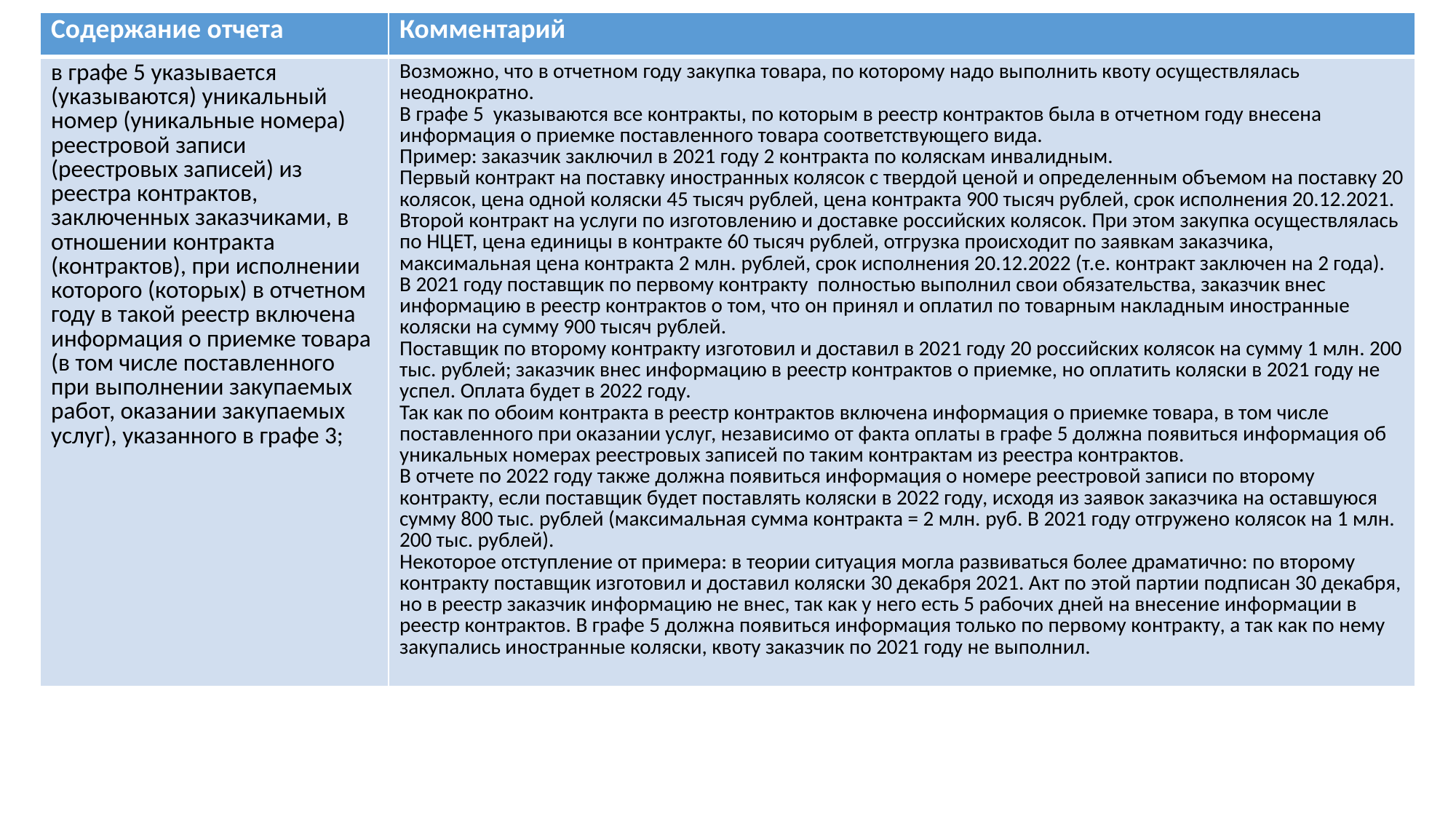

| Содержание отчета | Комментарий |
| --- | --- |
| в графе 5 указывается (указываются) уникальный номер (уникальные номера) реестровой записи (реестровых записей) из реестра контрактов, заключенных заказчиками, в отношении контракта (контрактов), при исполнении которого (которых) в отчетном году в такой реестр включена информация о приемке товара (в том числе поставленного при выполнении закупаемых работ, оказании закупаемых услуг), указанного в графе 3; | Возможно, что в отчетном году закупка товара, по которому надо выполнить квоту осуществлялась неоднократно. В графе 5 указываются все контракты, по которым в реестр контрактов была в отчетном году внесена информация о приемке поставленного товара соответствующего вида. Пример: заказчик заключил в 2021 году 2 контракта по коляскам инвалидным. Первый контракт на поставку иностранных колясок с твердой ценой и определенным объемом на поставку 20 колясок, цена одной коляски 45 тысяч рублей, цена контракта 900 тысяч рублей, срок исполнения 20.12.2021. Второй контракт на услуги по изготовлению и доставке российских колясок. При этом закупка осуществлялась по НЦЕТ, цена единицы в контракте 60 тысяч рублей, отгрузка происходит по заявкам заказчика, максимальная цена контракта 2 млн. рублей, срок исполнения 20.12.2022 (т.е. контракт заключен на 2 года). В 2021 году поставщик по первому контракту полностью выполнил свои обязательства, заказчик внес информацию в реестр контрактов о том, что он принял и оплатил по товарным накладным иностранные коляски на сумму 900 тысяч рублей. Поставщик по второму контракту изготовил и доставил в 2021 году 20 российских колясок на сумму 1 млн. 200 тыс. рублей; заказчик внес информацию в реестр контрактов о приемке, но оплатить коляски в 2021 году не успел. Оплата будет в 2022 году. Так как по обоим контракта в реестр контрактов включена информация о приемке товара, в том числе поставленного при оказании услуг, независимо от факта оплаты в графе 5 должна появиться информация об уникальных номерах реестровых записей по таким контрактам из реестра контрактов. В отчете по 2022 году также должна появиться информация о номере реестровой записи по второму контракту, если поставщик будет поставлять коляски в 2022 году, исходя из заявок заказчика на оставшуюся сумму 800 тыс. рублей (максимальная сумма контракта = 2 млн. руб. В 2021 году отгружено колясок на 1 млн. 200 тыс. рублей). Некоторое отступление от примера: в теории ситуация могла развиваться более драматично: по второму контракту поставщик изготовил и доставил коляски 30 декабря 2021. Акт по этой партии подписан 30 декабря, но в реестр заказчик информацию не внес, так как у него есть 5 рабочих дней на внесение информации в реестр контрактов. В графе 5 должна появиться информация только по первому контракту, а так как по нему закупались иностранные коляски, квоту заказчик по 2021 году не выполнил. |